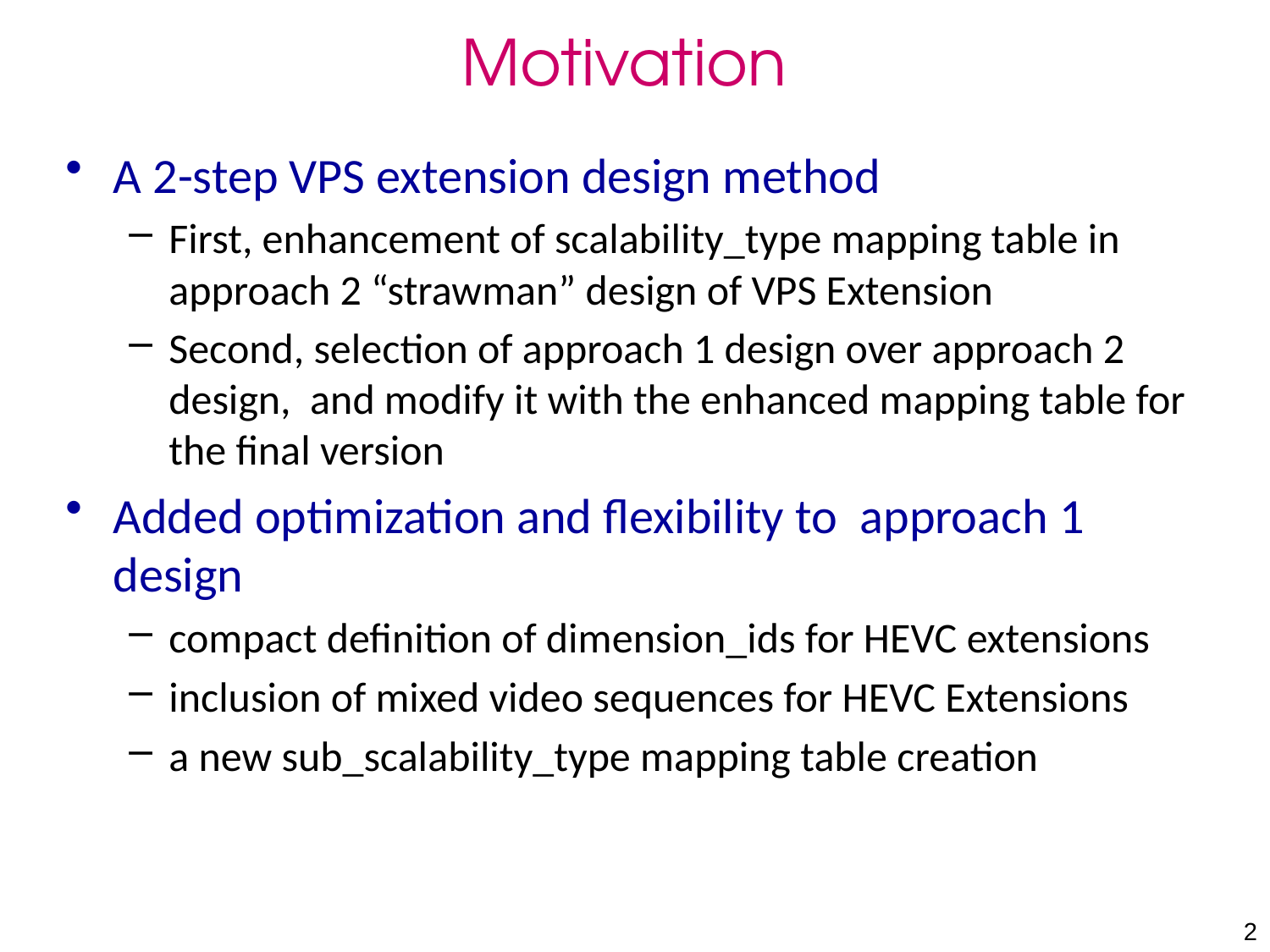

# Motivation
A 2-step VPS extension design method
First, enhancement of scalability_type mapping table in approach 2 “strawman” design of VPS Extension
Second, selection of approach 1 design over approach 2 design,  and modify it with the enhanced mapping table for the final version
Added optimization and flexibility to  approach 1 design
compact definition of dimension_ids for HEVC extensions
inclusion of mixed video sequences for HEVC Extensions
a new sub_scalability_type mapping table creation
2